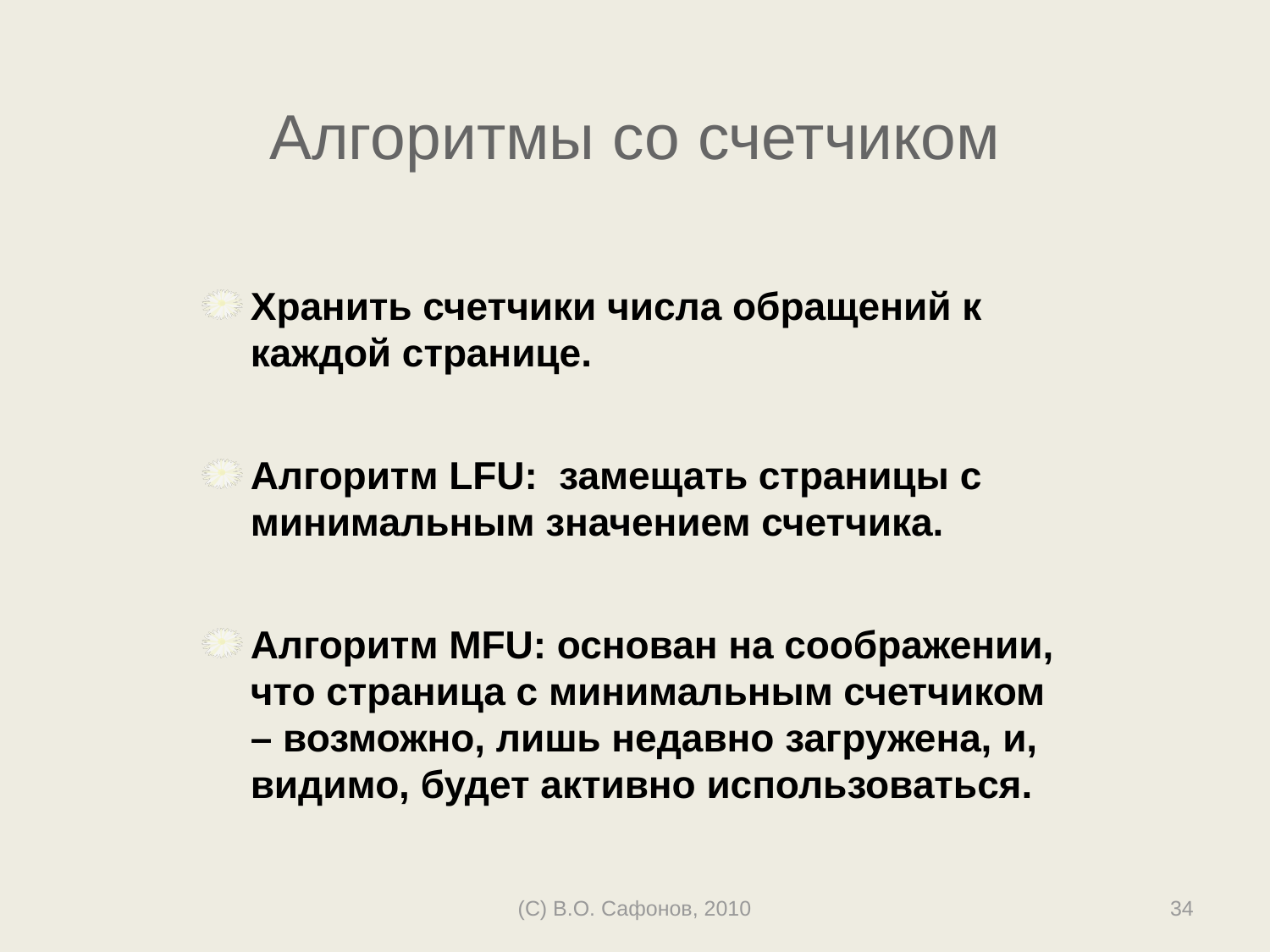

# Алгоритмы со счетчиком
Хранить счетчики числа обращений к каждой странице.
Алгоритм LFU:  замещать страницы с минимальным значением счетчика.
Алгоритм MFU: основан на соображении, что страница с минимальным счетчиком – возможно, лишь недавно загружена, и, видимо, будет активно использоваться.

(C) В.О. Сафонов, 2010
34